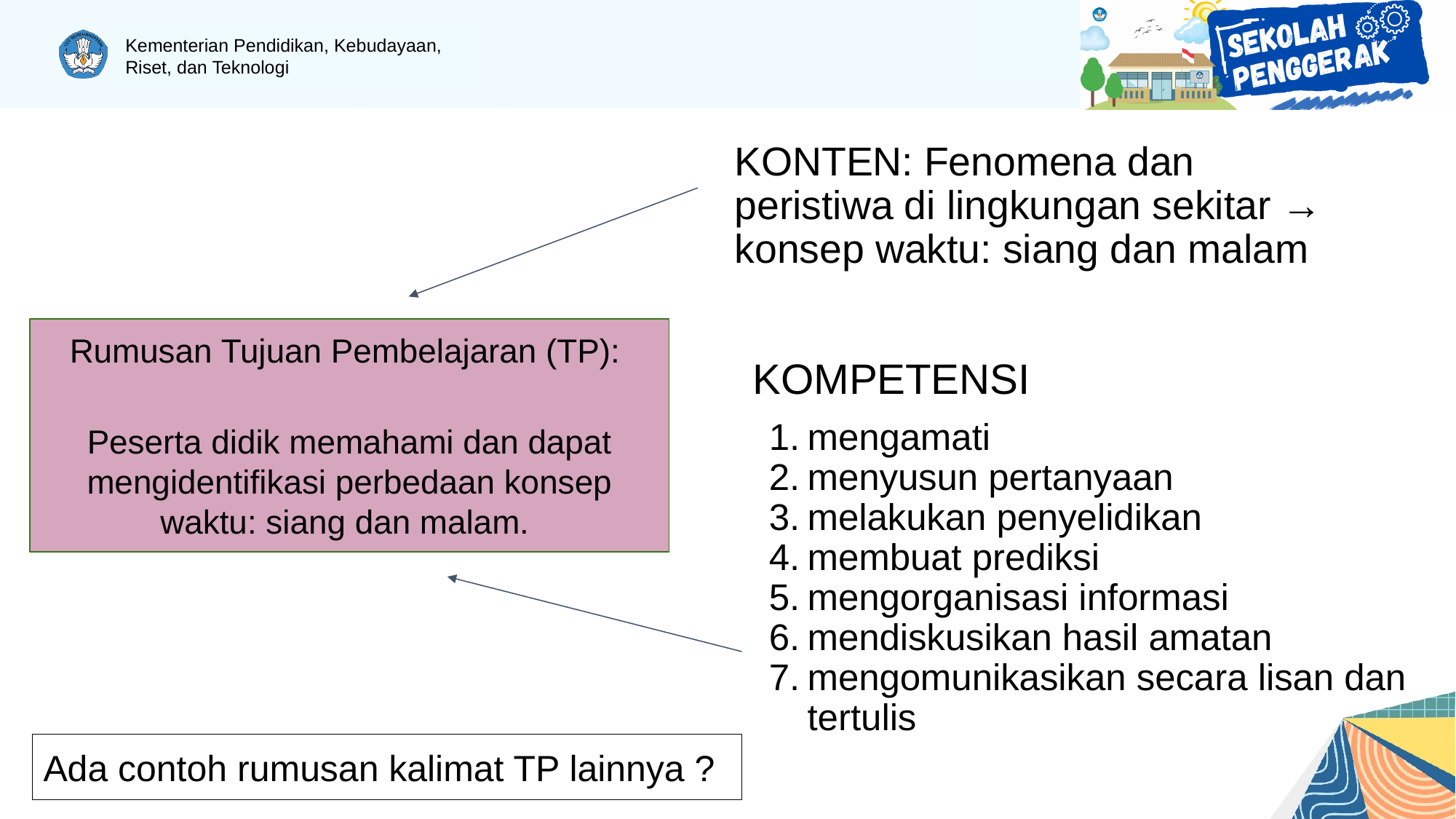

KONTEN: Fenomena dan peristiwa di lingkungan sekitar → konsep waktu: siang dan malam
Rumusan Tujuan Pembelajaran (TP):

Peserta didik memahami dan dapat mengidentifikasi perbedaan konsep waktu: siang dan malam.
KOMPETENSI
mengamati
menyusun pertanyaan
melakukan penyelidikan
membuat prediksi
mengorganisasi informasi
mendiskusikan hasil amatan
mengomunikasikan secara lisan dan tertulis
Ada contoh rumusan kalimat TP lainnya ?